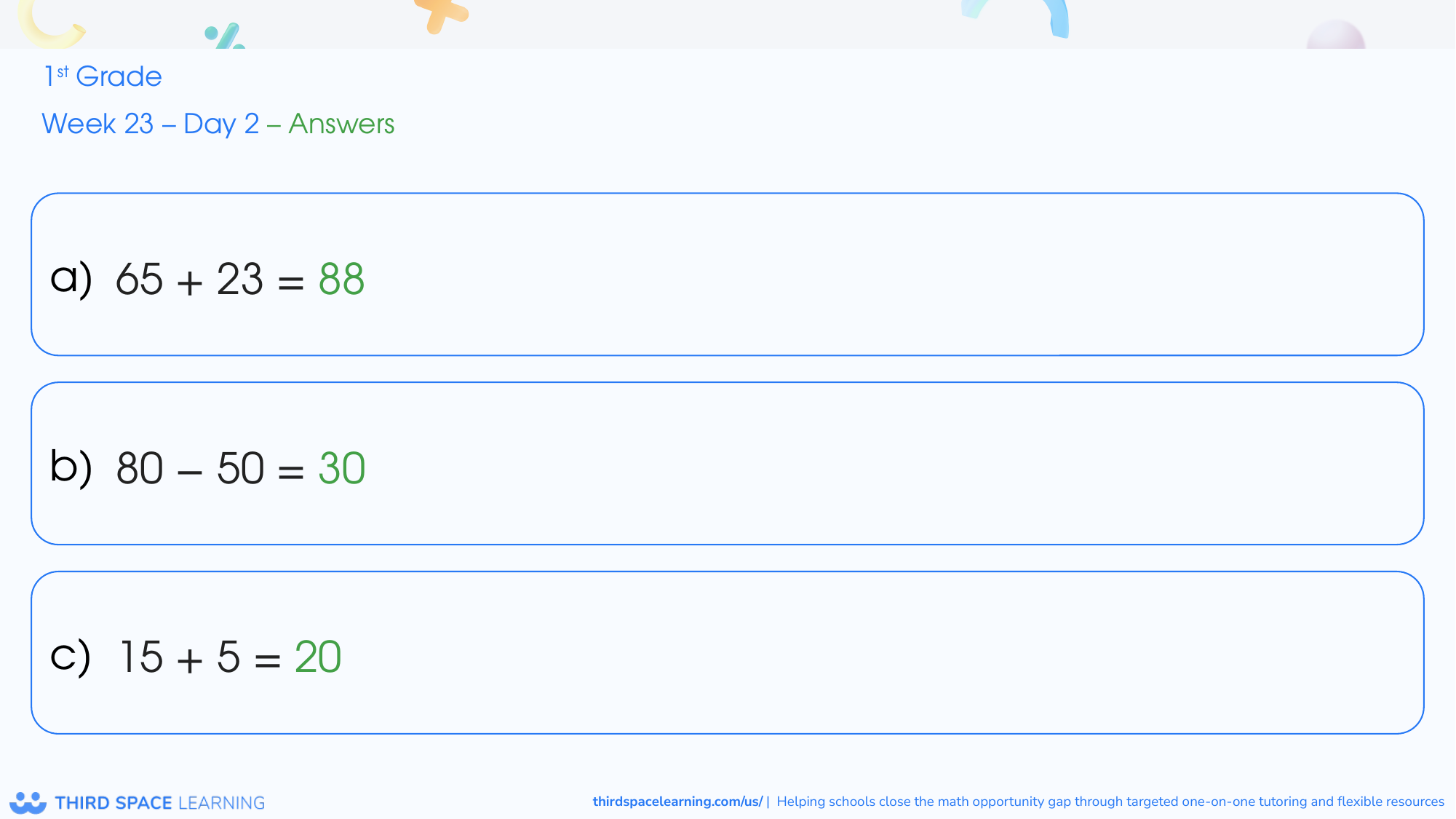

1st Grade
Week 23 – Day 2 – Answers
65 + 23 = 88
80 − 50 = 30
15 + 5 = 20